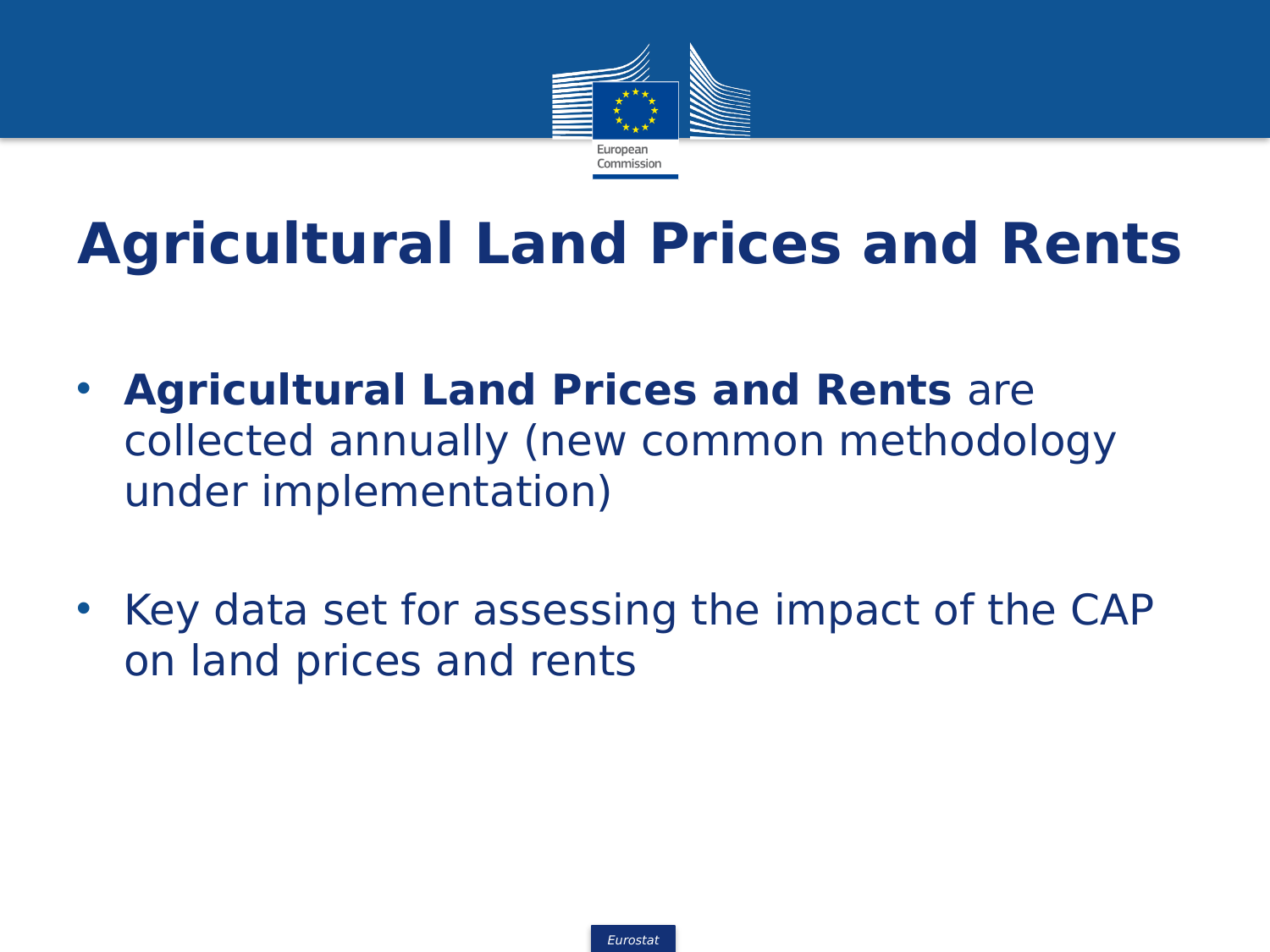

# Agricultural Land Prices and Rents
Agricultural Land Prices and Rents are collected annually (new common methodology under implementation)

Key data set for assessing the impact of the CAP on land prices and rents